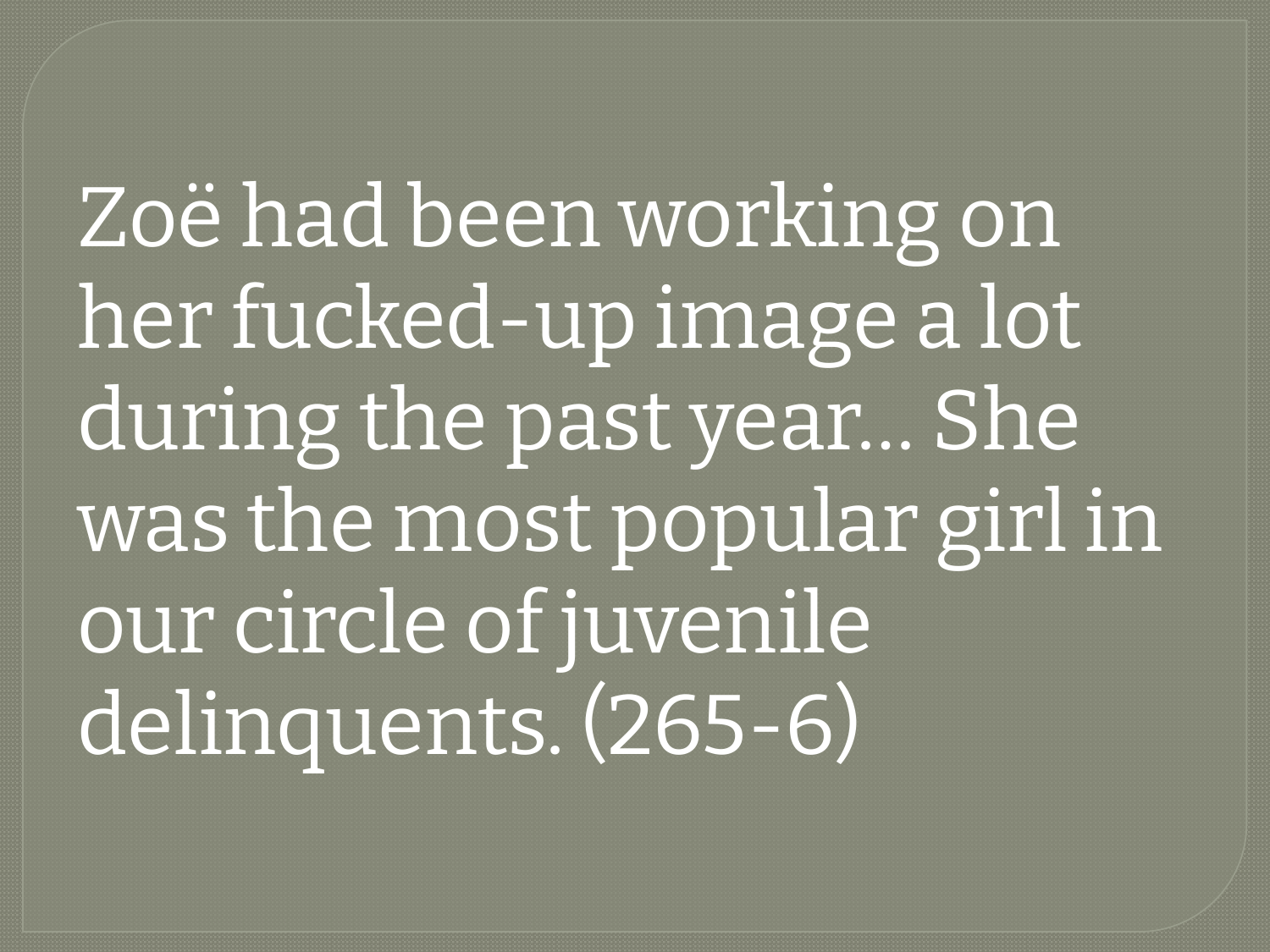

Zoë had been working on her fucked-up image a lot during the past year… She was the most popular girl in our circle of juvenile delinquents. (265-6)